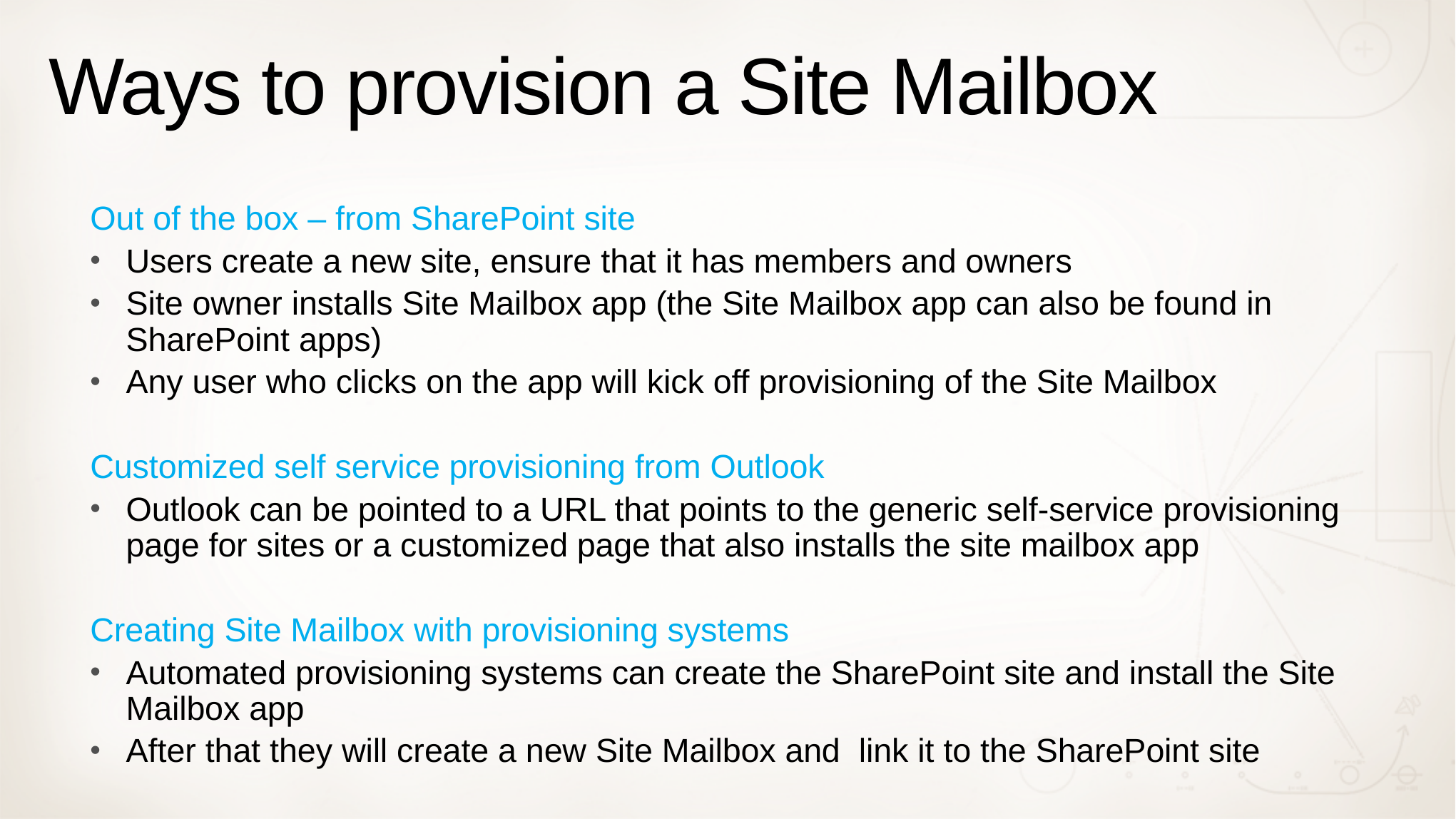

# Ways to provision a Site Mailbox
Out of the box – from SharePoint site
Users create a new site, ensure that it has members and owners
Site owner installs Site Mailbox app (the Site Mailbox app can also be found in SharePoint apps)
Any user who clicks on the app will kick off provisioning of the Site Mailbox

Customized self service provisioning from Outlook
Outlook can be pointed to a URL that points to the generic self-service provisioning page for sites or a customized page that also installs the site mailbox app

Creating Site Mailbox with provisioning systems
Automated provisioning systems can create the SharePoint site and install the Site Mailbox app
After that they will create a new Site Mailbox and  link it to the SharePoint site